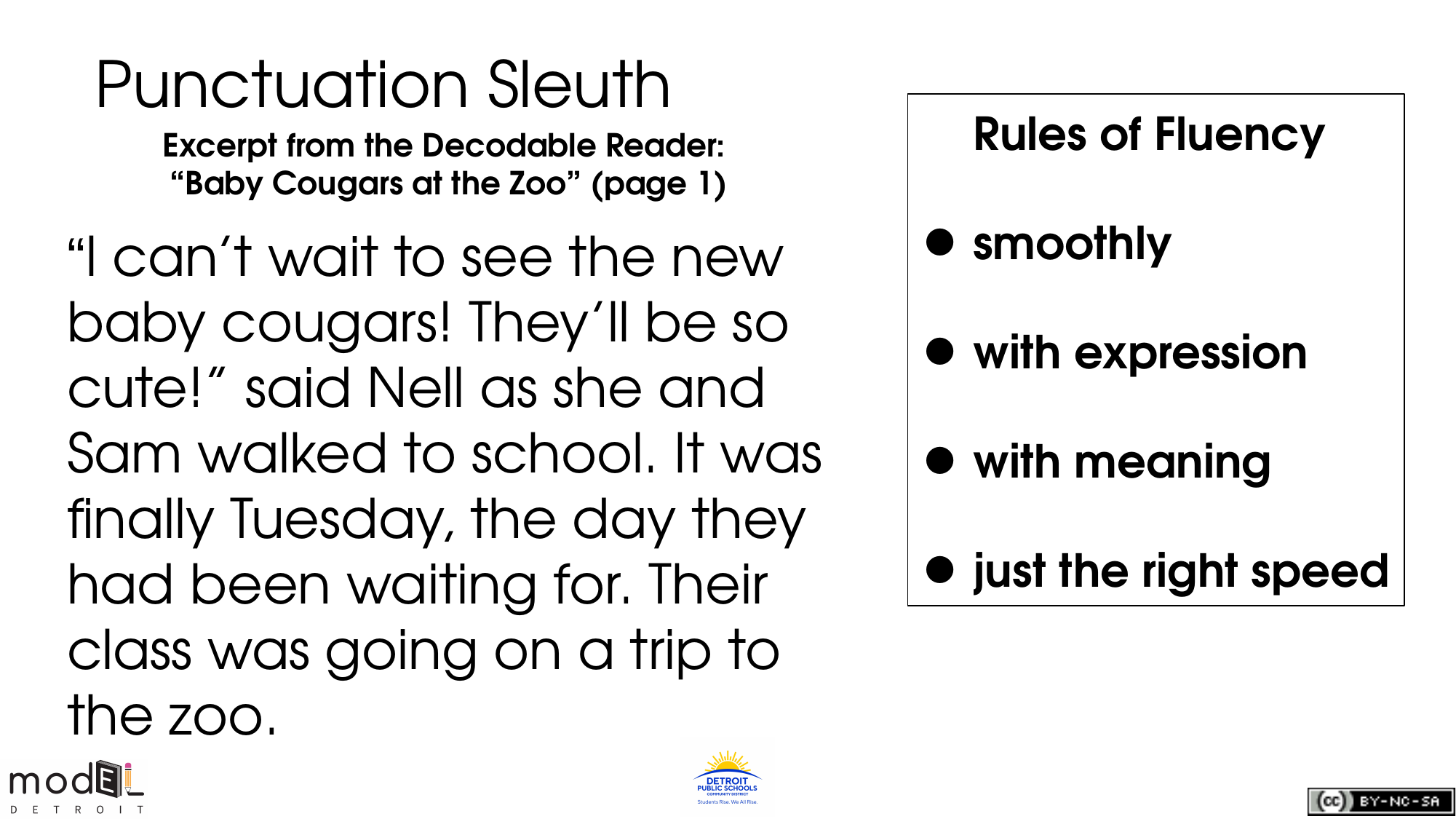

Punctuation Sleuth

Excerpt from the Decodable Reader:
“Baby Cougars at the Zoo” (page 1)

“I can’t wait to see the new baby cougars! They’ll be so cute!” said Nell as she and Sam walked to school. It was finally Tuesday, the day they had been waiting for. Their class was going on a trip to the zoo.

Rules of Fluency

smoothly

with expression

with meaning

just the right speed